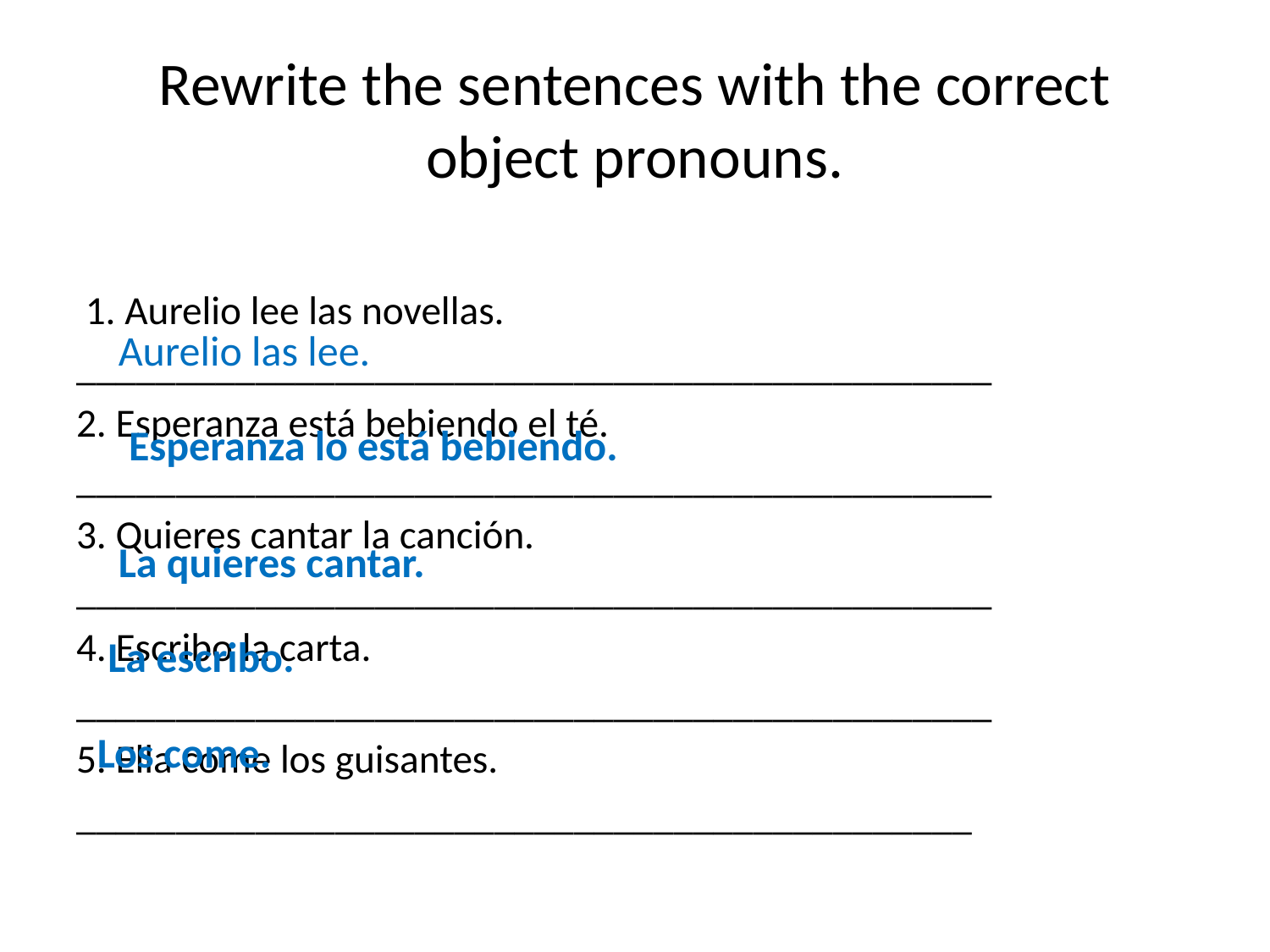

# Rewrite the sentences with the correct object pronouns.

 1. Aurelio lee las novellas.
______________________________________________
2. Esperanza está bebiendo el té.
______________________________________________
3. Quieres cantar la canción.
______________________________________________
4. Escribo la carta.
______________________________________________
5. Ella come los guisantes.
_____________________________________________

Aurelio las lee.
Esperanza lo está bebiendo.
La quieres cantar.
La escribo.
Los come.